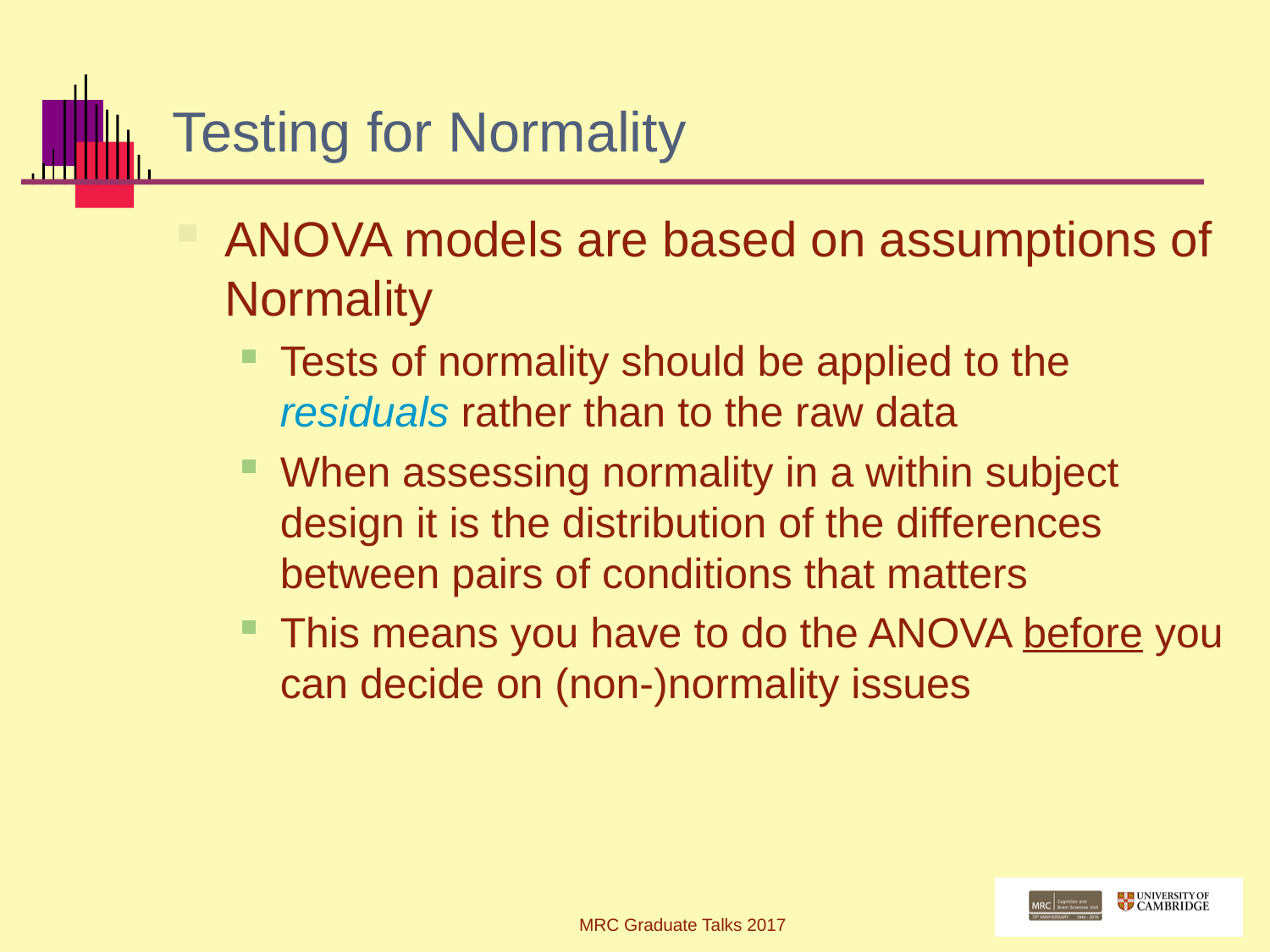

# Testing for Normality
ANOVA models are based on assumptions of Normality
Tests of normality should be applied to the residuals rather than to the raw data
When assessing normality in a within subject design it is the distribution of the differences between pairs of conditions that matters
This means you have to do the ANOVA before you can decide on (non-)normality issues

MRC Graduate Talks 2017